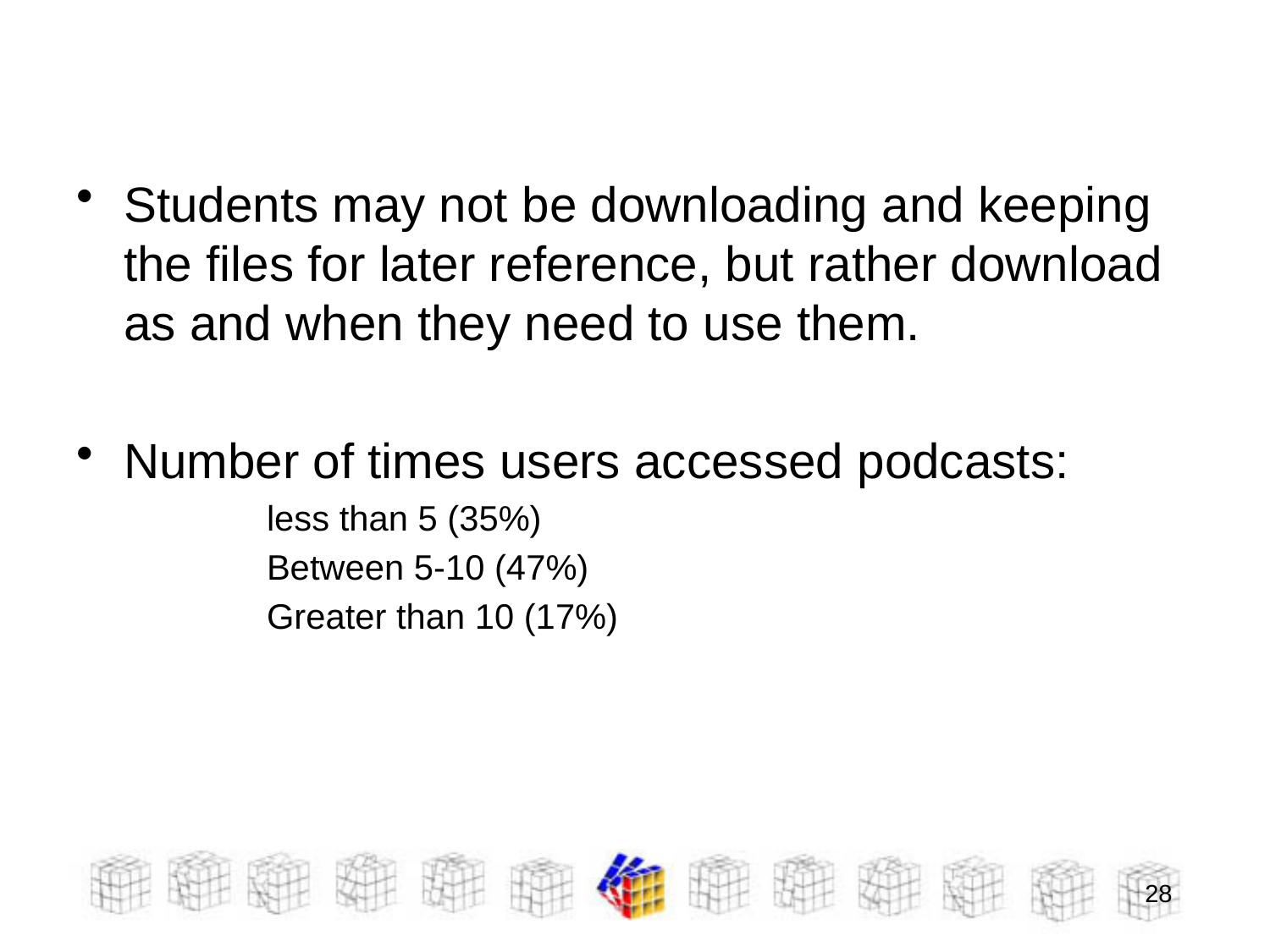

Students may not be downloading and keeping the files for later reference, but rather download as and when they need to use them.

Number of times users accessed podcasts:
less than 5 (35%)
Between 5-10 (47%)
Greater than 10 (17%)

28